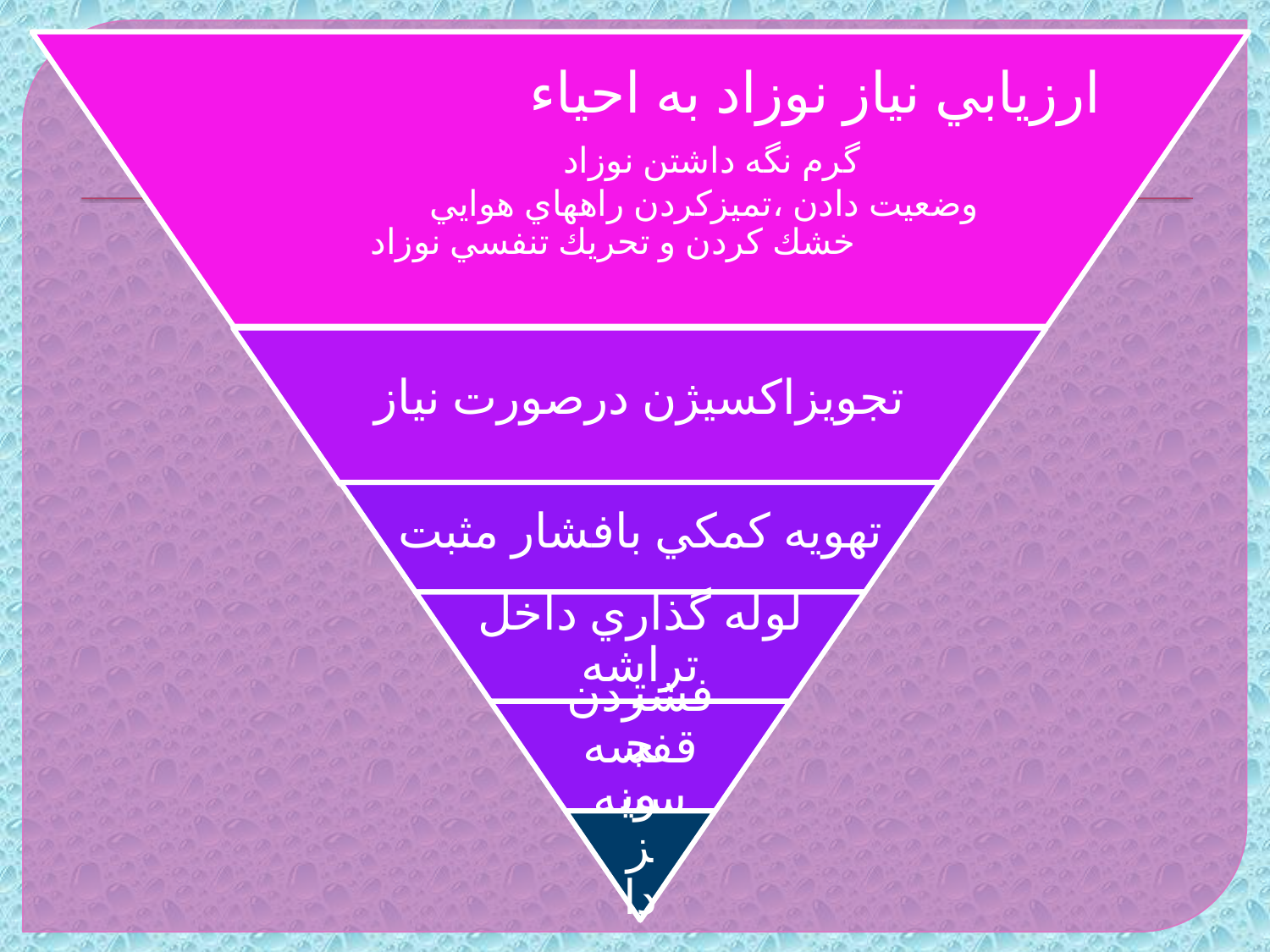

ارزيابي نياز نوزاد به احياء                                          گرم نگه داشتن نوزاد                                                          وضعيت دادن ،تميزكردن راههاي هوايي                                   خشك كردن و تحريك تنفسي نوزاد
تجويزاكسيژن درصورت نياز
تهويه كمكي بافشار مثبت
لوله گذاري داخل تراشه
فشردن قفسه سينه
تجويز دارو